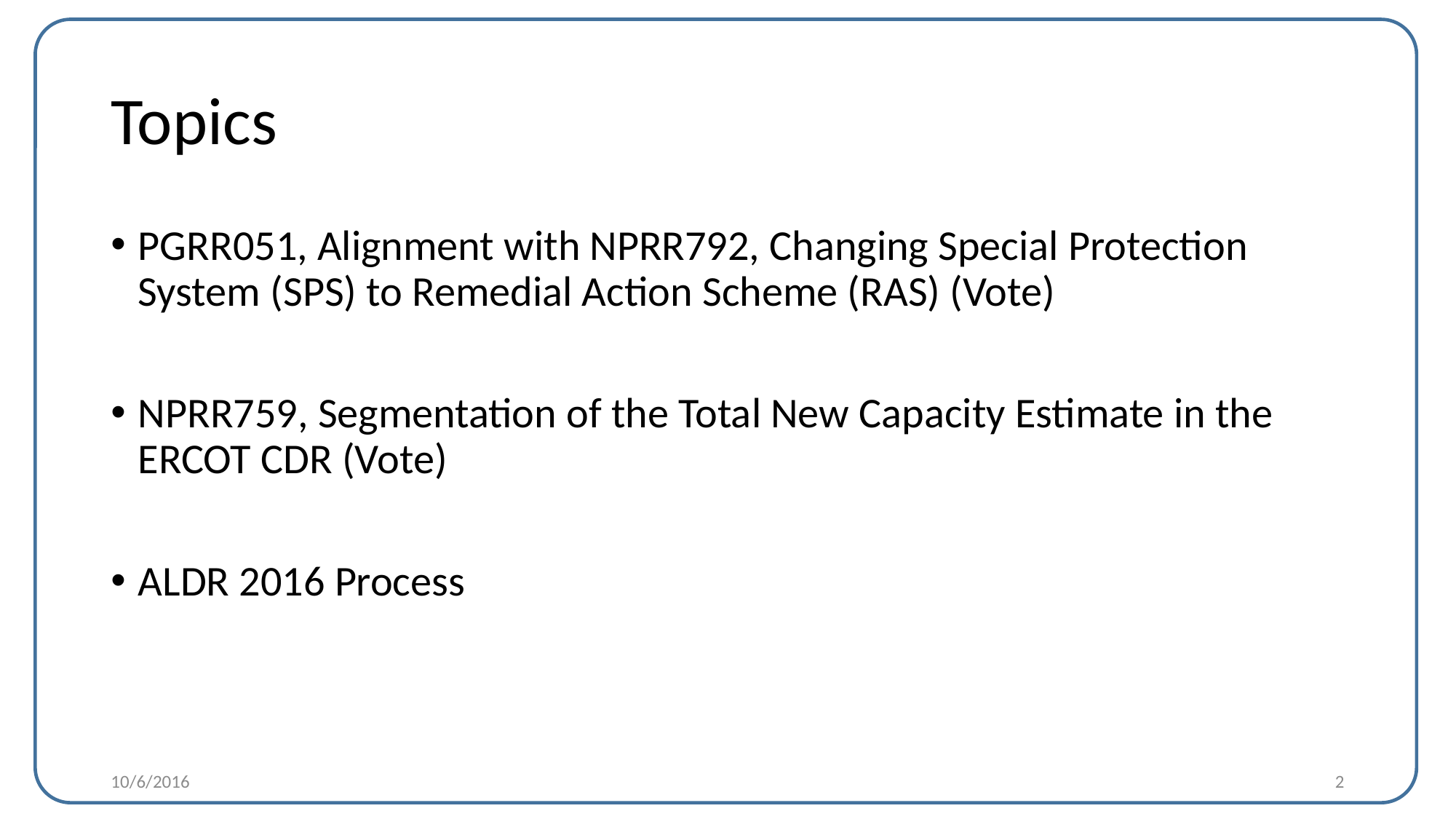

# Topics
PGRR051, Alignment with NPRR792, Changing Special Protection System (SPS) to Remedial Action Scheme (RAS) (Vote)

NPRR759, Segmentation of the Total New Capacity Estimate in the ERCOT CDR (Vote)

ALDR 2016 Process

10/6/2016
2